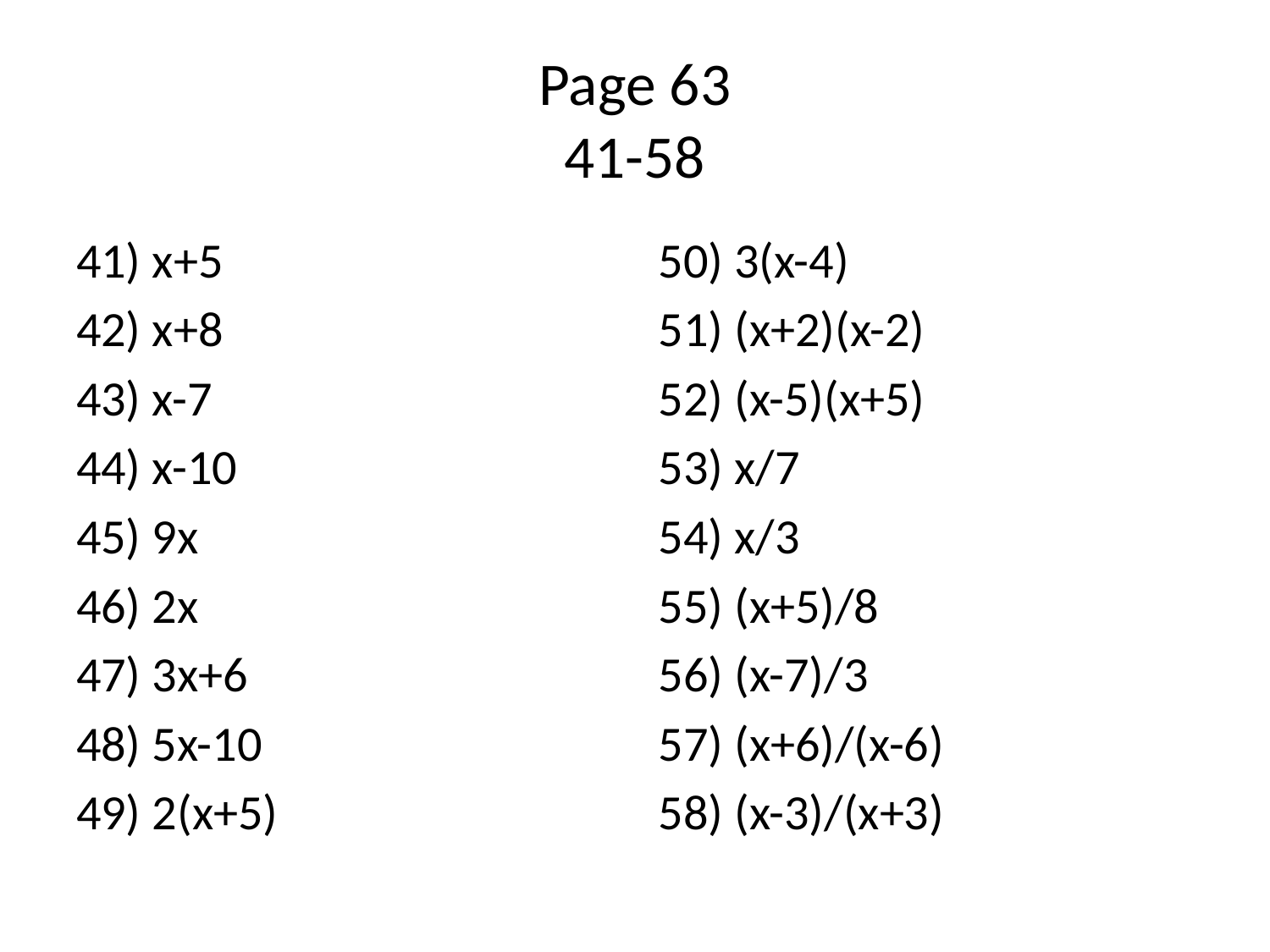

# Page 63 41-58
41) x+5
42) x+8
43) x-7
44) x-10
45) 9x
46) 2x
47) 3x+6
48) 5x-10
49) 2(x+5)
50) 3(x-4)
51) (x+2)(x-2)
52) (x-5)(x+5)
53) x/7
54) x/3
55) (x+5)/8
56) (x-7)/3
57) (x+6)/(x-6)
58) (x-3)/(x+3)